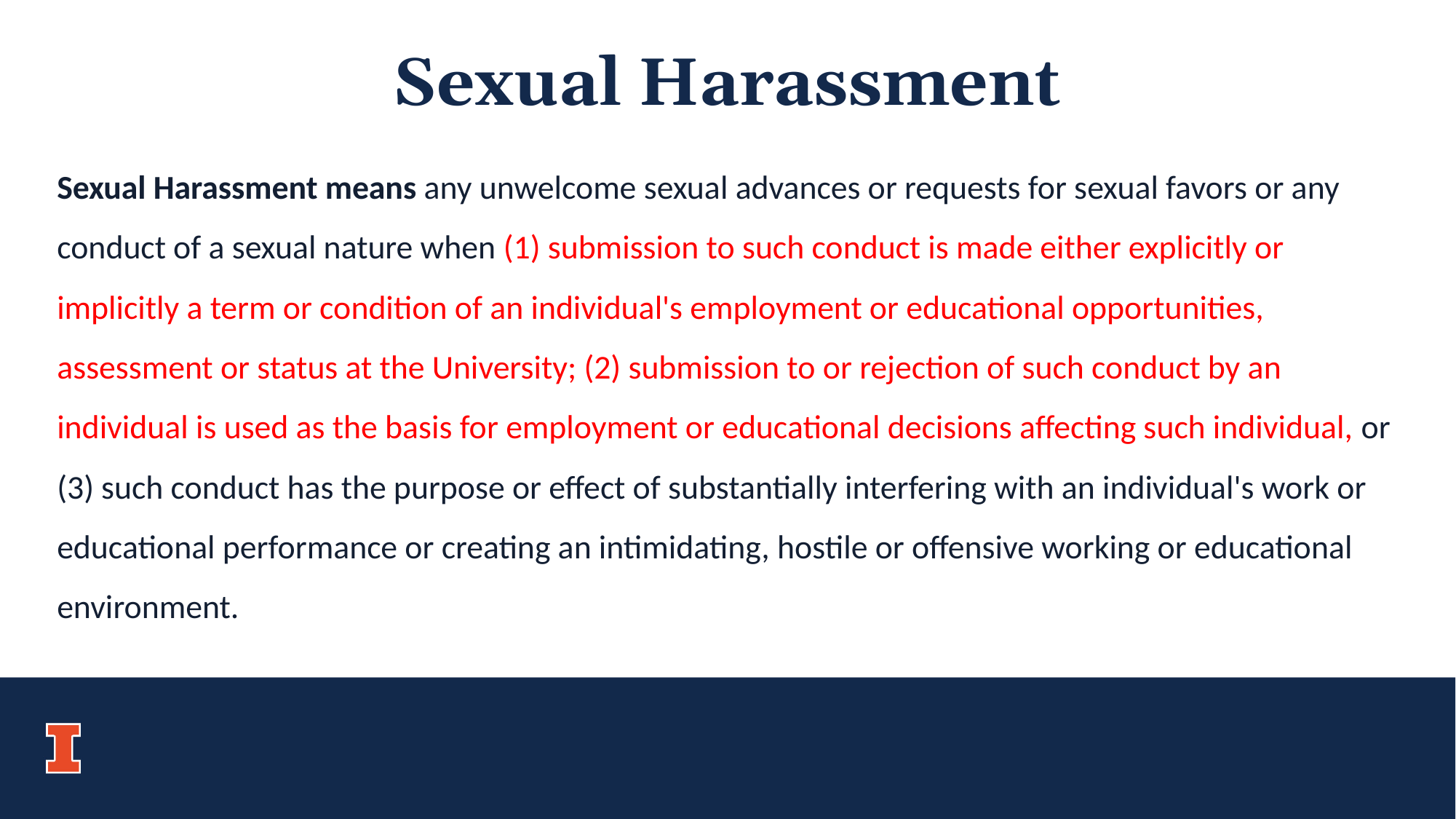

Sexual Harassment
Sexual Harassment means any unwelcome sexual advances or requests for sexual favors or any conduct of a sexual nature when (1) submission to such conduct is made either explicitly or implicitly a term or condition of an individual's employment or educational opportunities, assessment or status at the University; (2) submission to or rejection of such conduct by an individual is used as the basis for employment or educational decisions affecting such individual, or (3) such conduct has the purpose or effect of substantially interfering with an individual's work or educational performance or creating an intimidating, hostile or offensive working or educational environment.